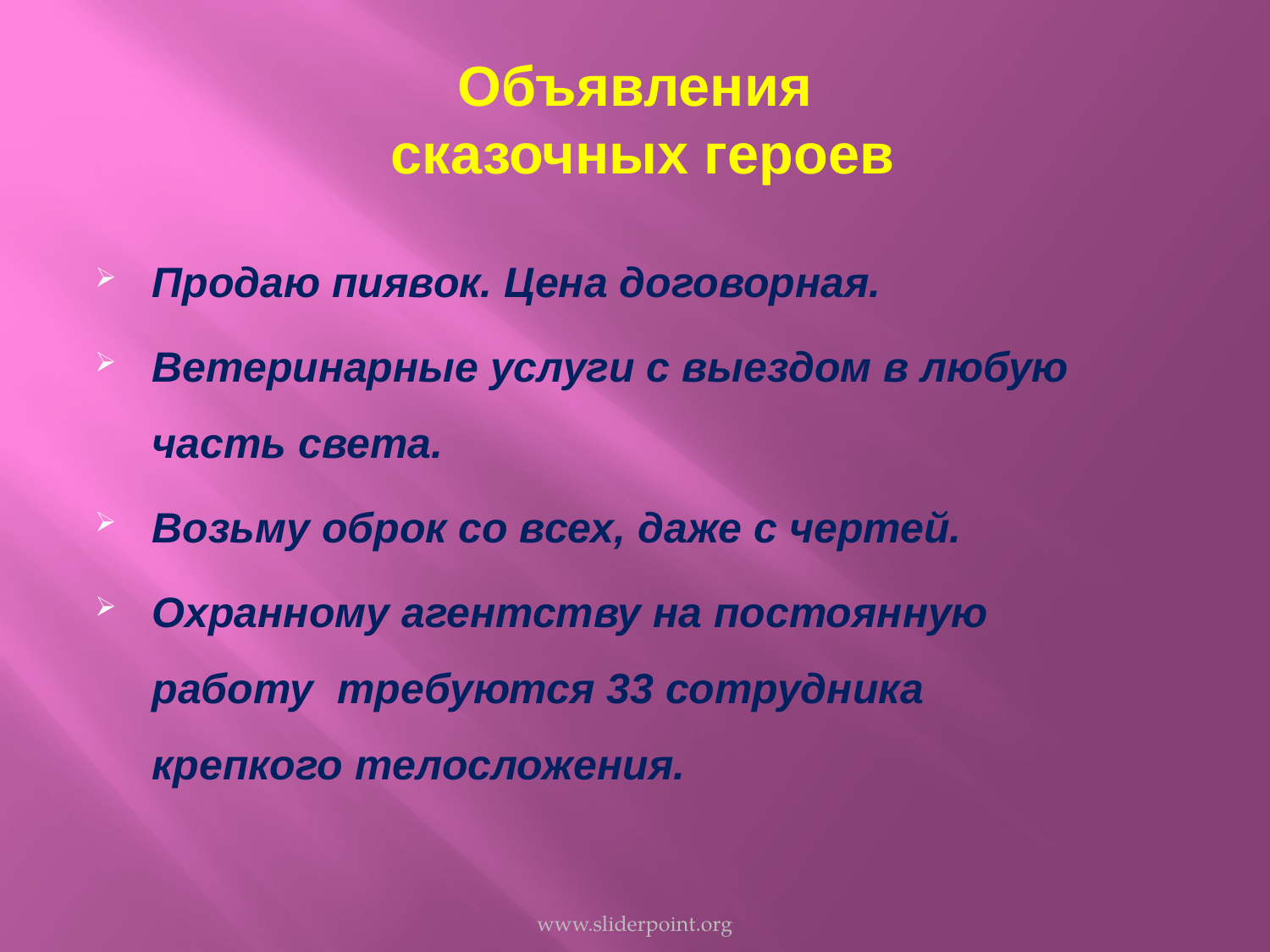

# Объявления сказочных героев
Продаю пиявок. Цена договорная.
Ветеринарные услуги с выездом в любую часть света.
Возьму оброк со всех, даже с чертей.
Охранному агентству на постоянную работу  требуются 33 сотрудника крепкого телосложения.
www.sliderpoint.org